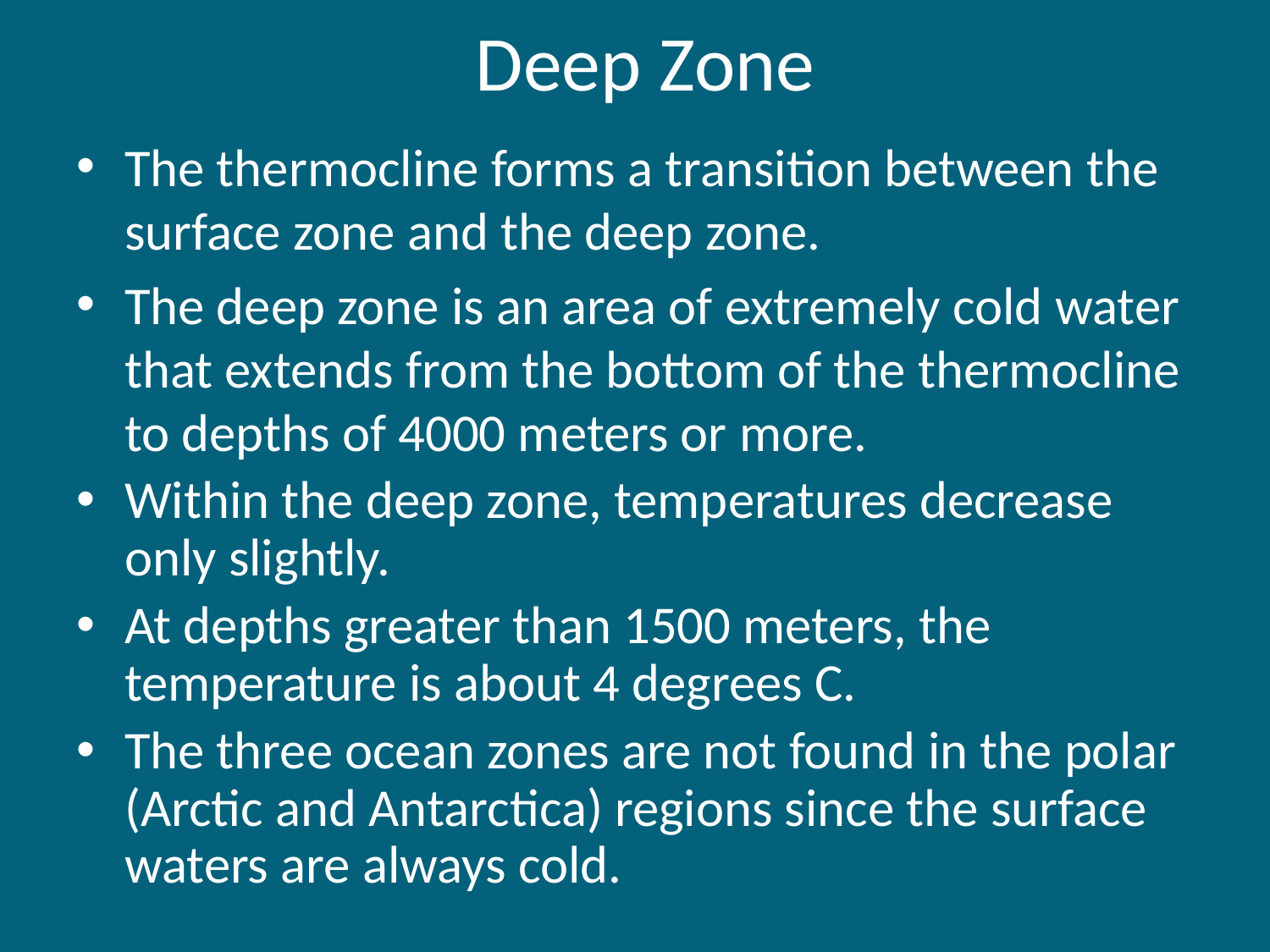

# Deep Zone
The thermocline forms a transition between the surface zone and the deep zone.
The deep zone is an area of extremely cold water that extends from the bottom of the thermocline to depths of 4000 meters or more.
Within the deep zone, temperatures decrease only slightly.
At depths greater than 1500 meters, the temperature is about 4 degrees C.
The three ocean zones are not found in the polar (Arctic and Antarctica) regions since the surface waters are always cold.